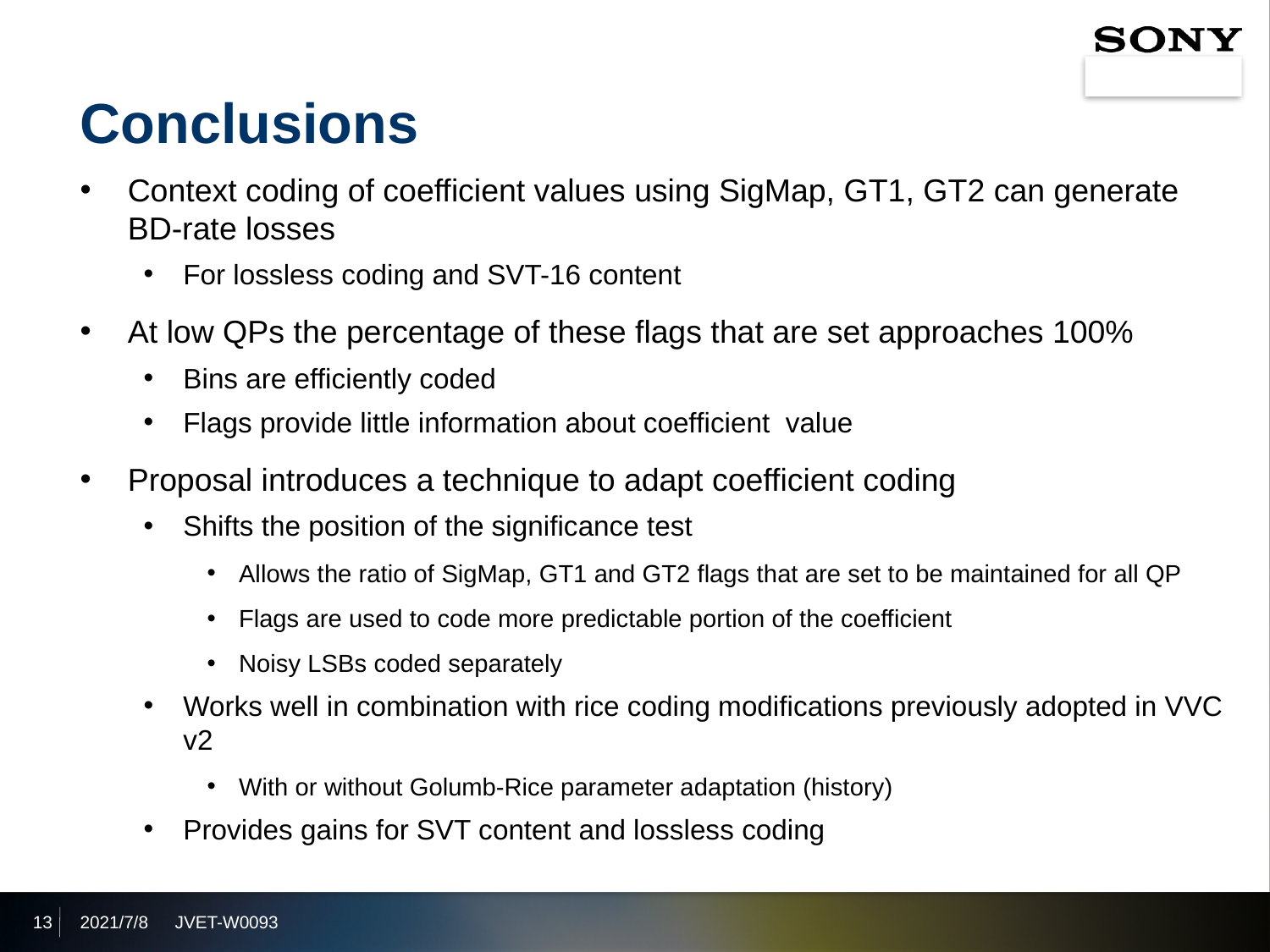

# Conclusions
Context coding of coefficient values using SigMap, GT1, GT2 can generate BD-rate losses
For lossless coding and SVT-16 content
At low QPs the percentage of these flags that are set approaches 100%
Bins are efficiently coded
Flags provide little information about coefficient  value
Proposal introduces a technique to adapt coefficient coding
Shifts the position of the significance test
Allows the ratio of SigMap, GT1 and GT2 flags that are set to be maintained for all QP
Flags are used to code more predictable portion of the coefficient
Noisy LSBs coded separately
Works well in combination with rice coding modifications previously adopted in VVC v2
With or without Golumb-Rice parameter adaptation (history)
Provides gains for SVT content and lossless coding

13
2021/7/8
JVET-W0093